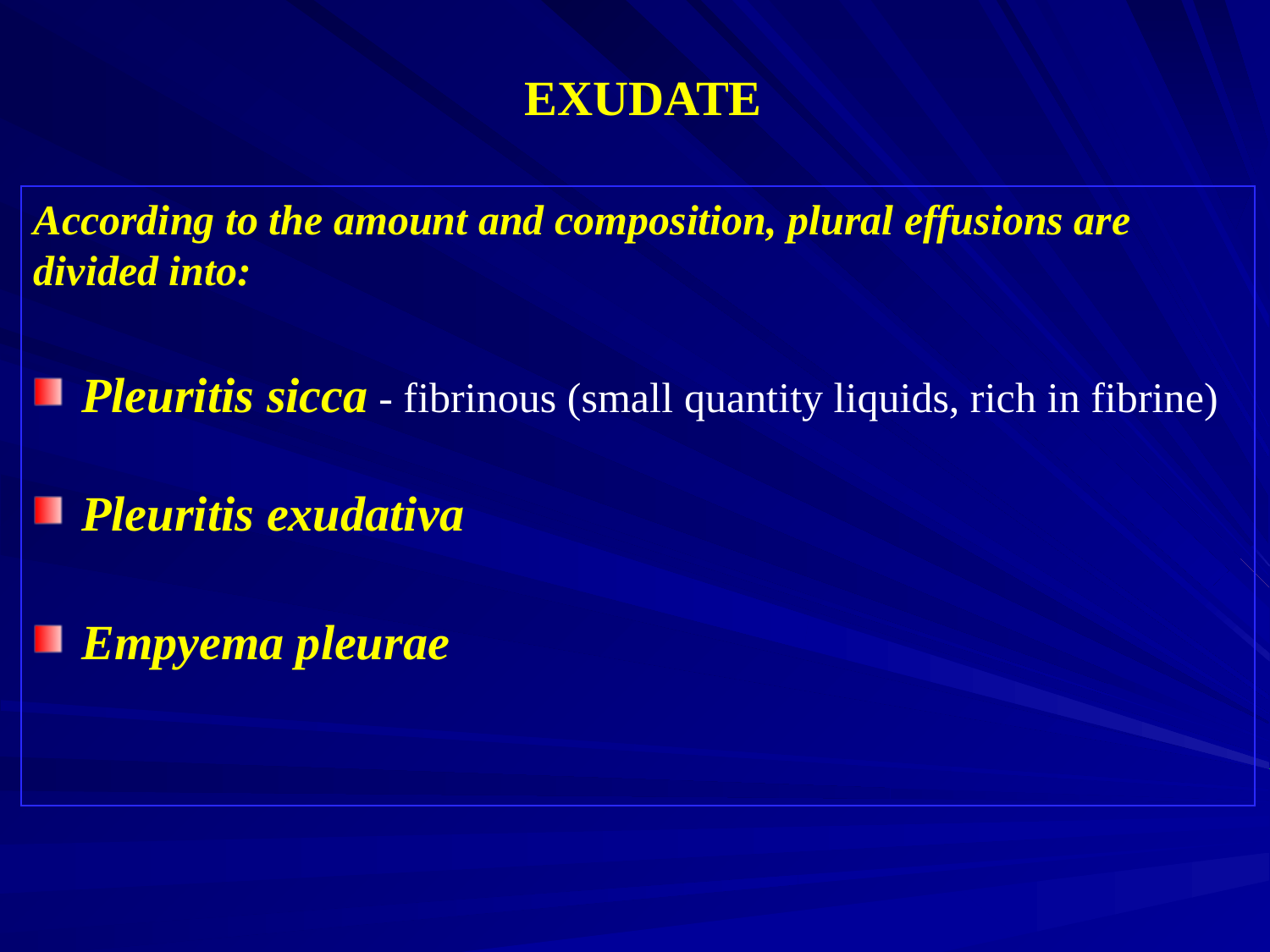

# EXUDATE
According to the amount and composition, plural effusions are divided into:

Pleuritis sicca - fibrinous (small quantity liquids, rich in fibrine)

Pleuritis exudativa

Empyema pleurae